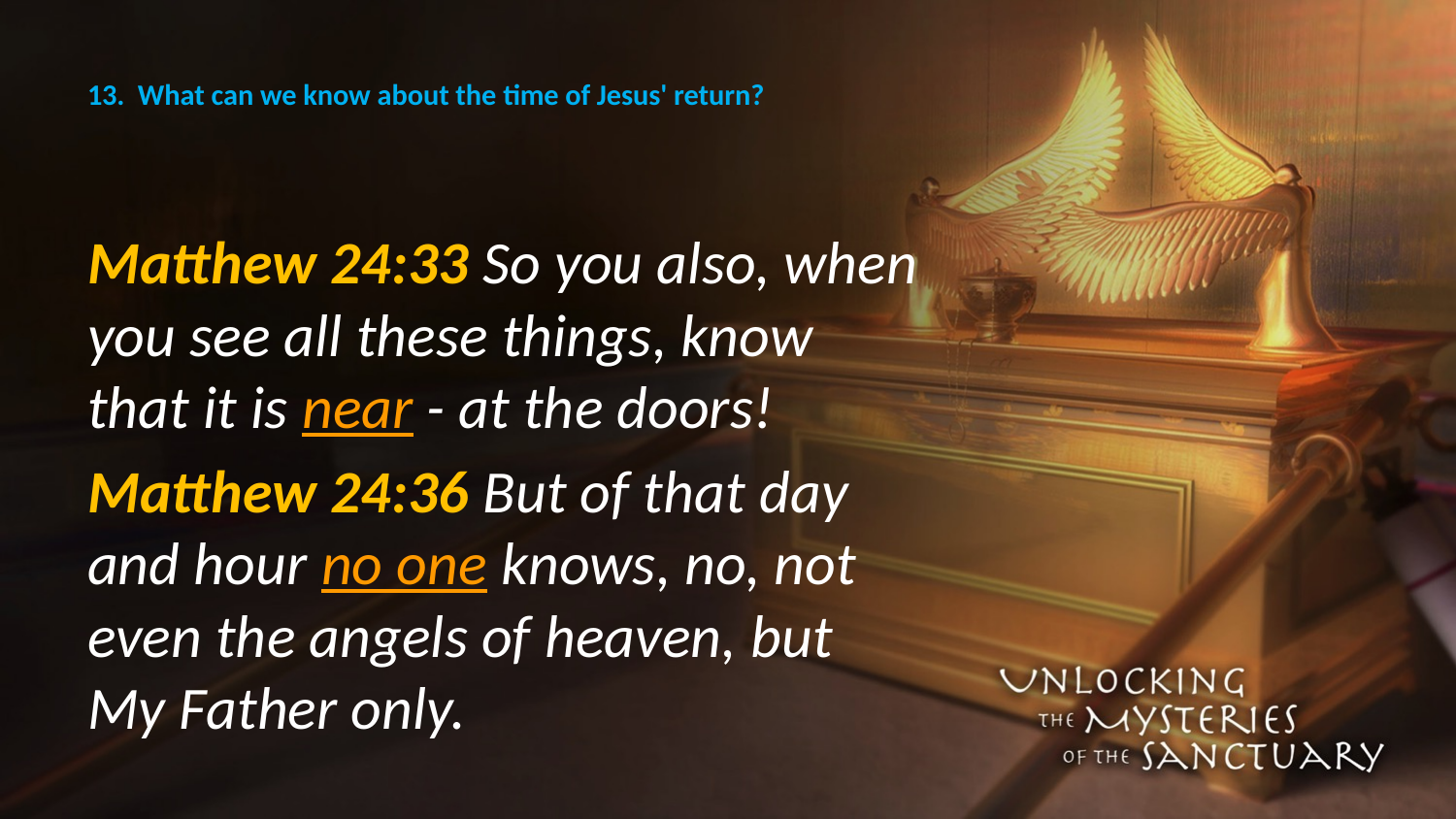

# 13.  What can we know about the time of Jesus' return?

Matthew 24:33 So you also, when you see all these things, know that it is near - at the doors!
Matthew 24:36 But of that day and hour no one knows, no, not even the angels of heaven, but My Father only.